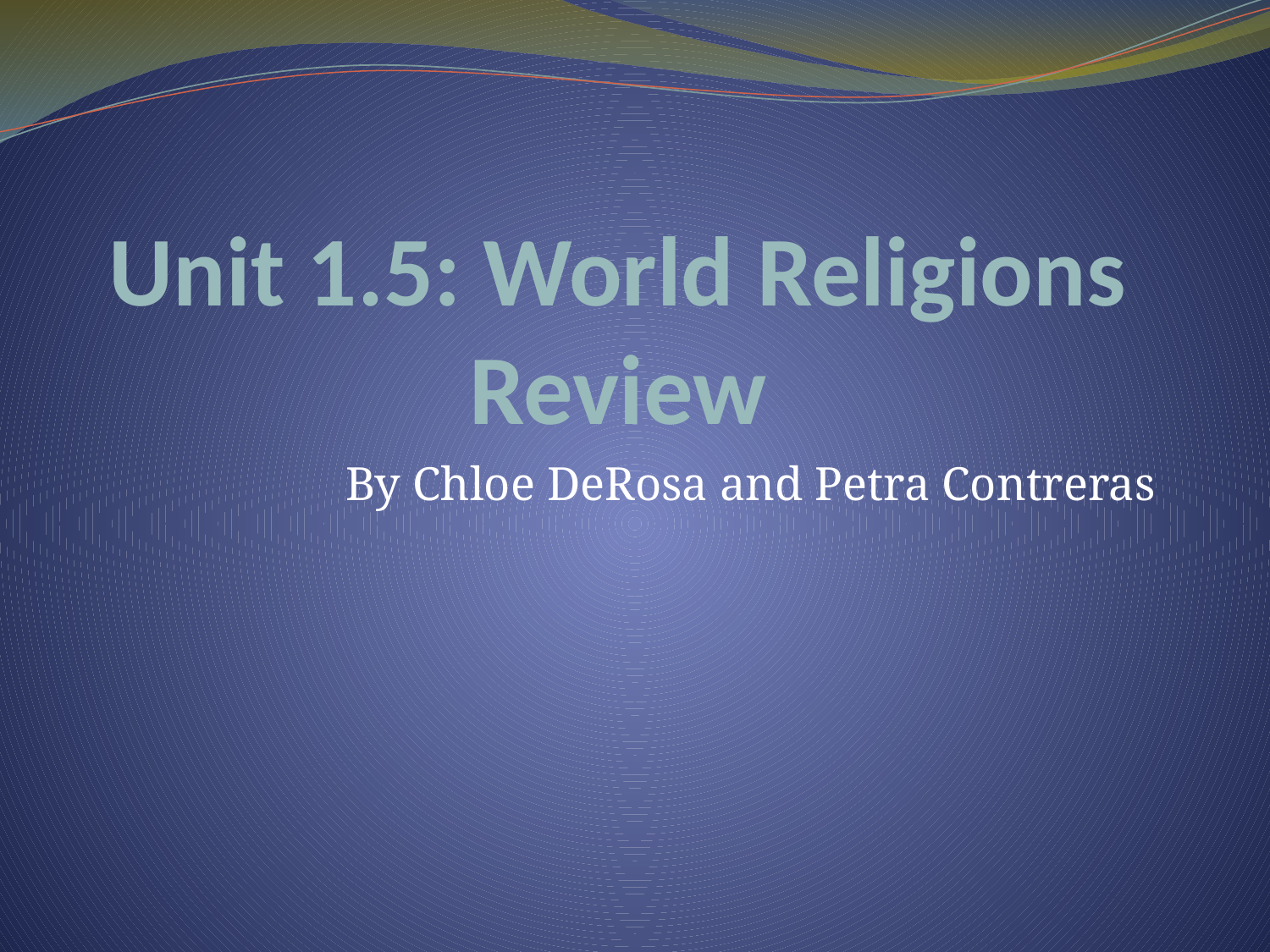

# Unit 1.5: World Religions Review
By Chloe DeRosa and Petra Contreras